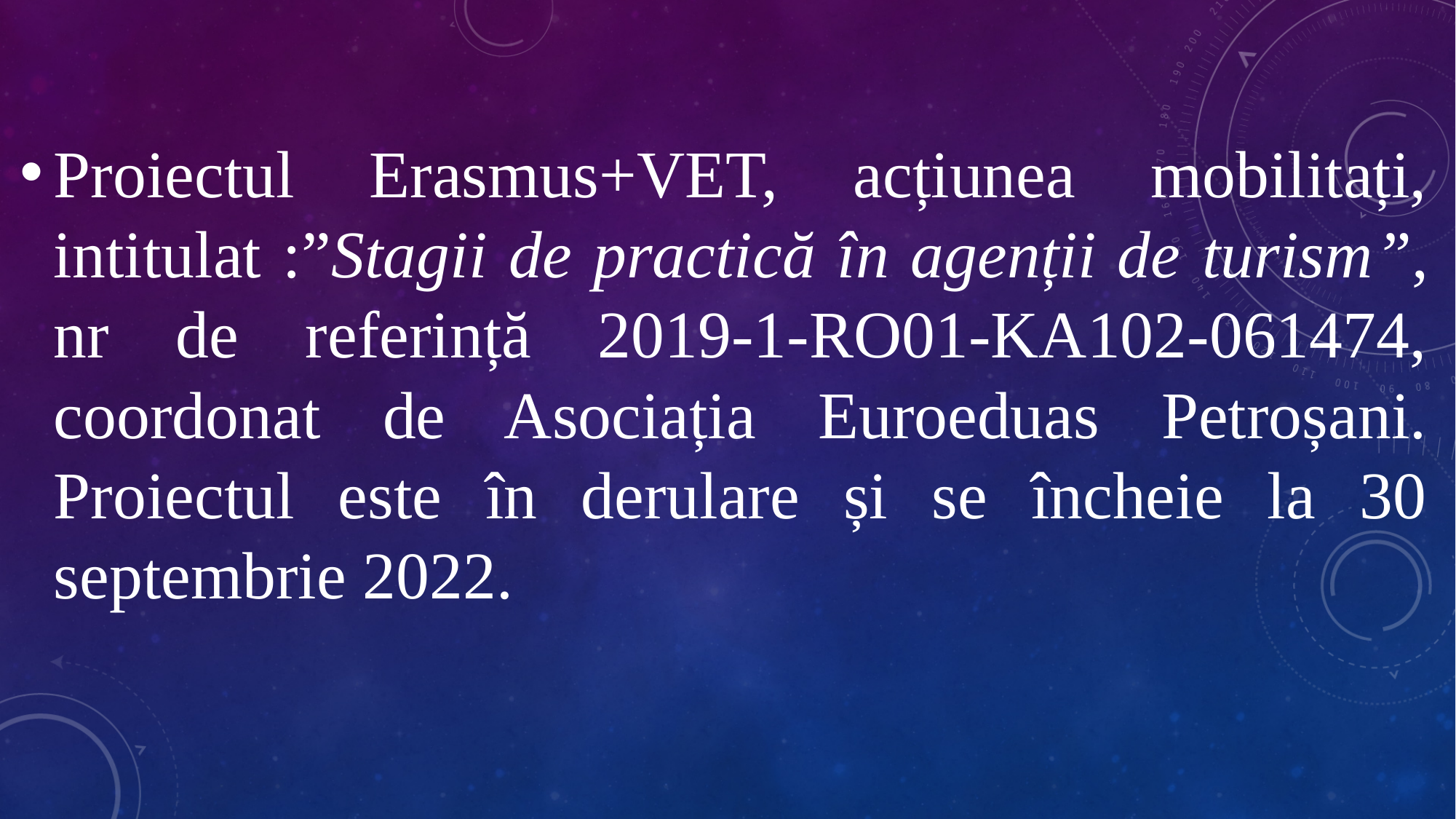

Proiectul Erasmus+VET, acțiunea mobilitați, intitulat :”Stagii de practică în agenții de turism”, nr de referință 2019-1-RO01-KA102-061474, coordonat de Asociația Euroeduas Petroșani. Proiectul este în derulare și se încheie la 30 septembrie 2022.